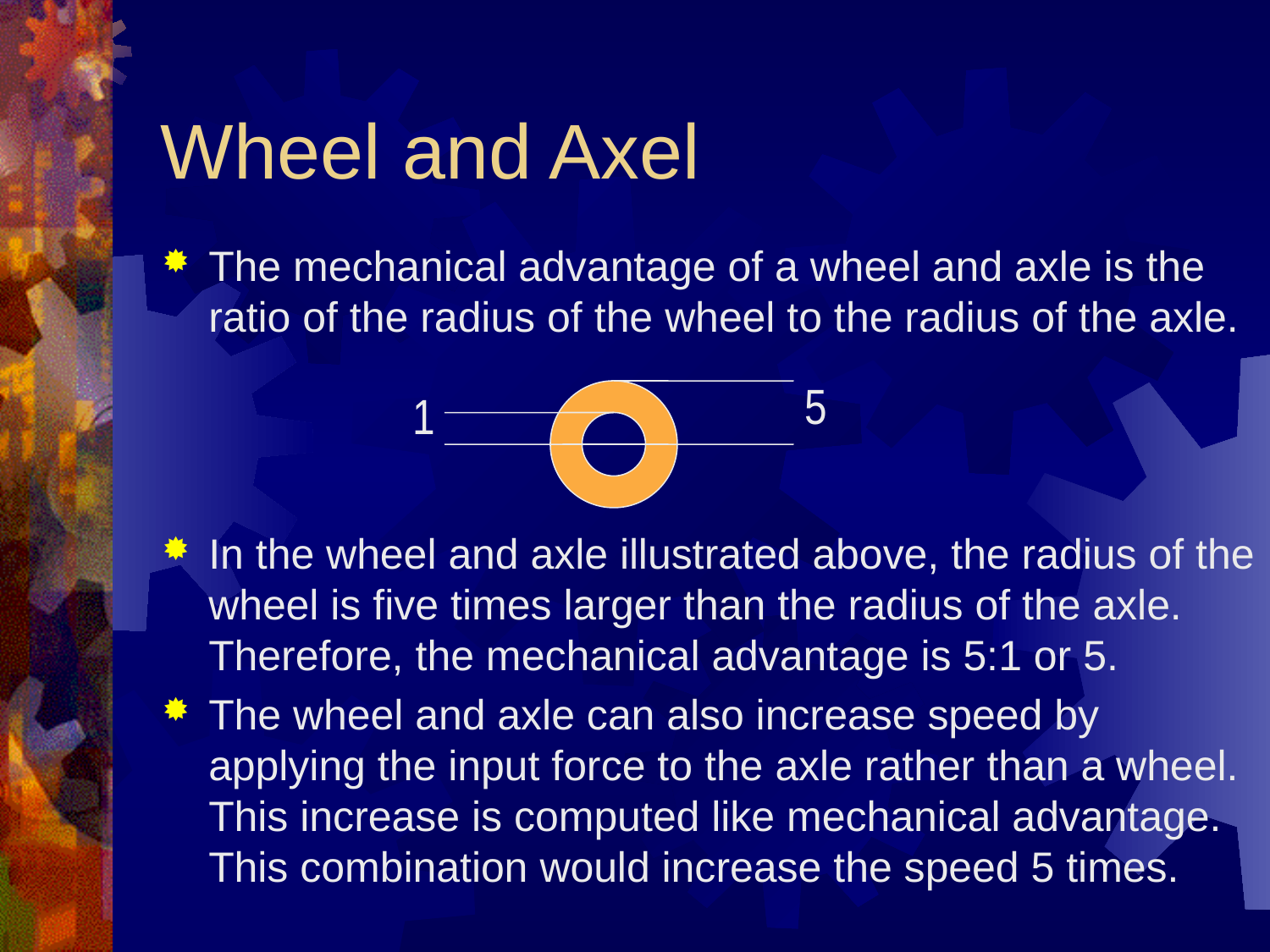

# Wheel and Axel
The mechanical advantage of a wheel and axle is the ratio of the radius of the wheel to the radius of the axle.

In the wheel and axle illustrated above, the radius of the wheel is five times larger than the radius of the axle. Therefore, the mechanical advantage is 5:1 or 5.
The wheel and axle can also increase speed by applying the input force to the axle rather than a wheel. This increase is computed like mechanical advantage.  This combination would increase the speed 5 times.

5
1